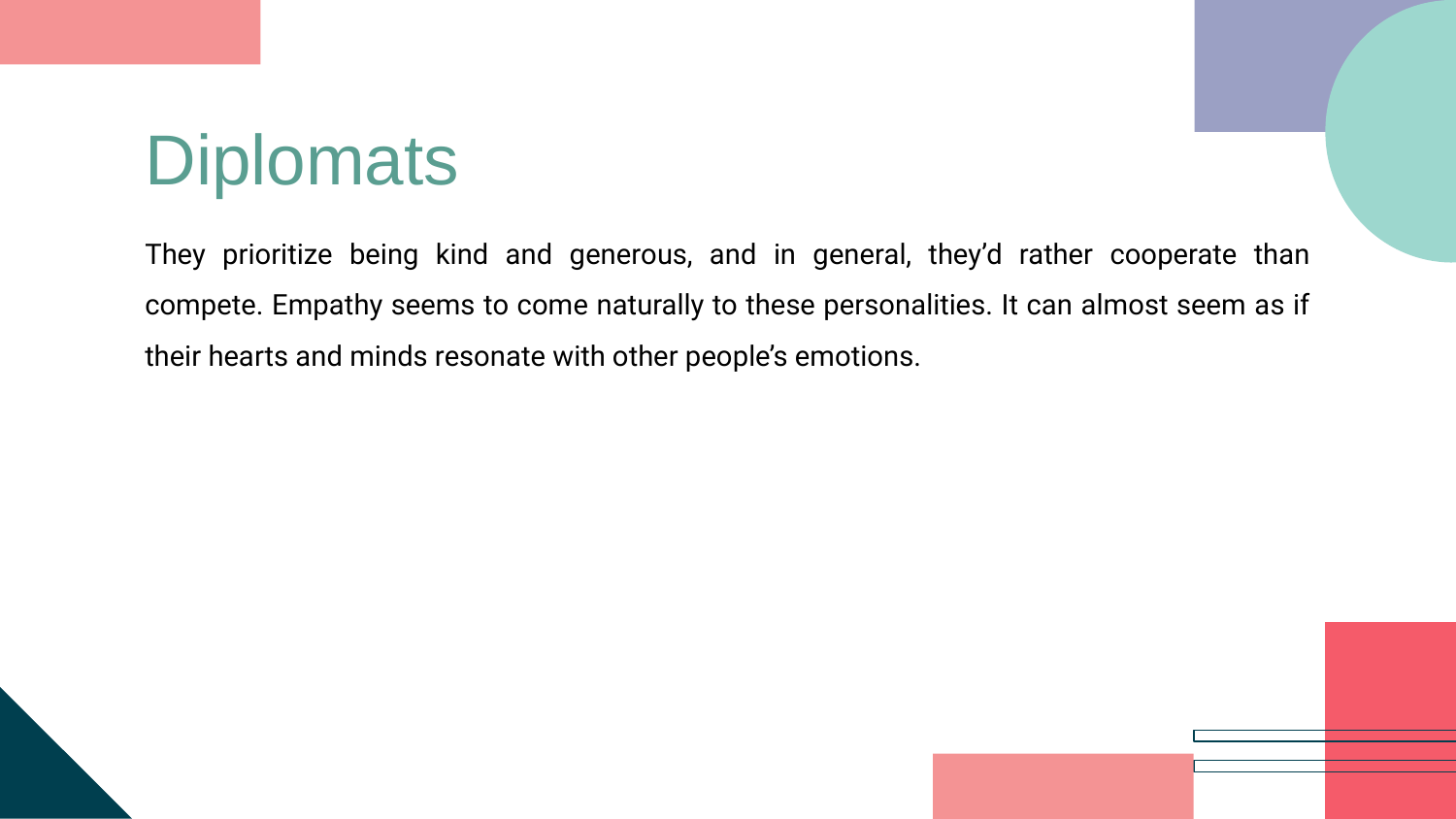

# Diplomats
They prioritize being kind and generous, and in general, they’d rather cooperate than compete. Empathy seems to come naturally to these personalities. It can almost seem as if their hearts and minds resonate with other people’s emotions.